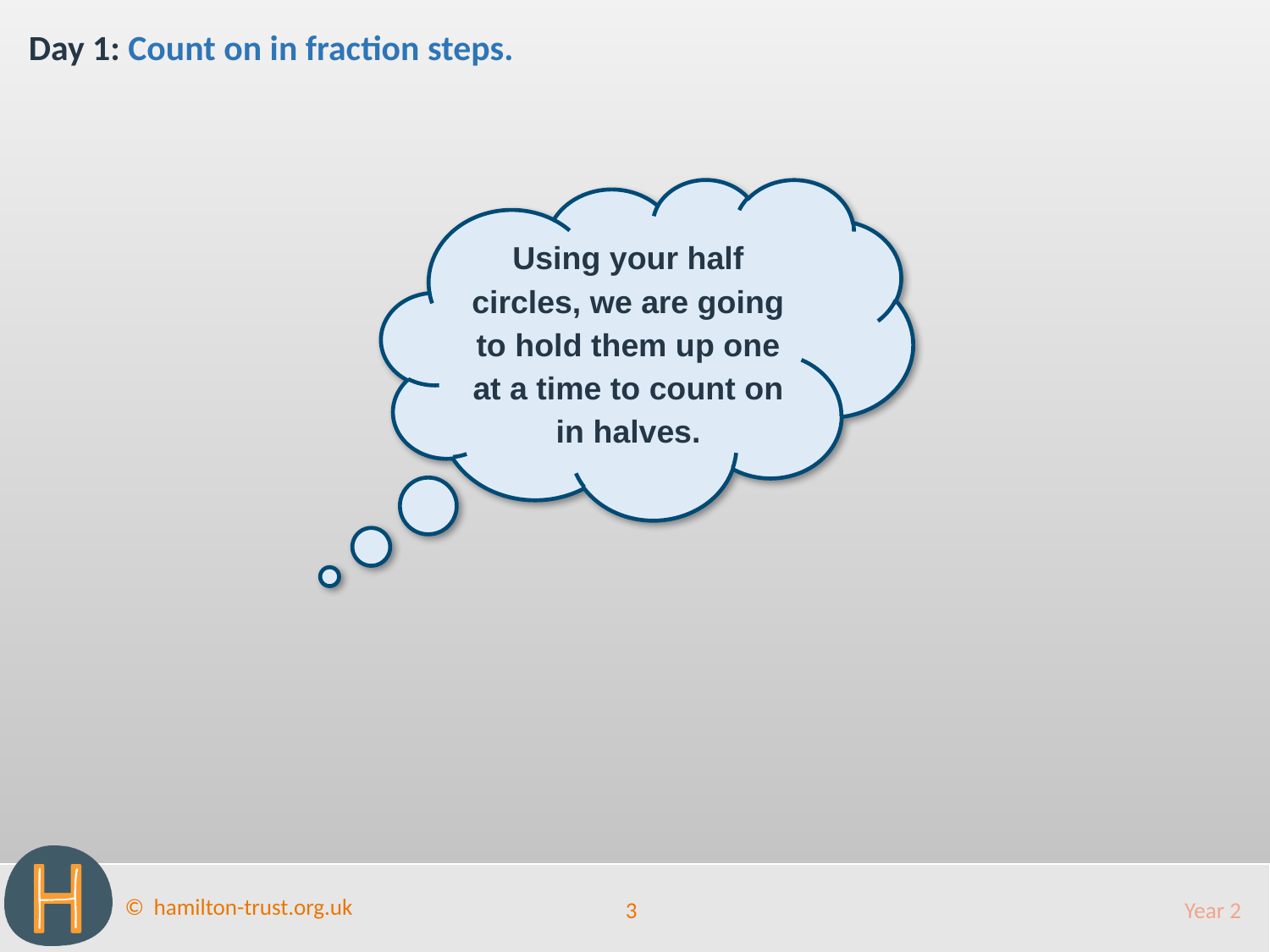

Day 1: Count on in fraction steps.
Using your half circles, we are going to hold them up one at a time to count on in halves.
3
Year 2